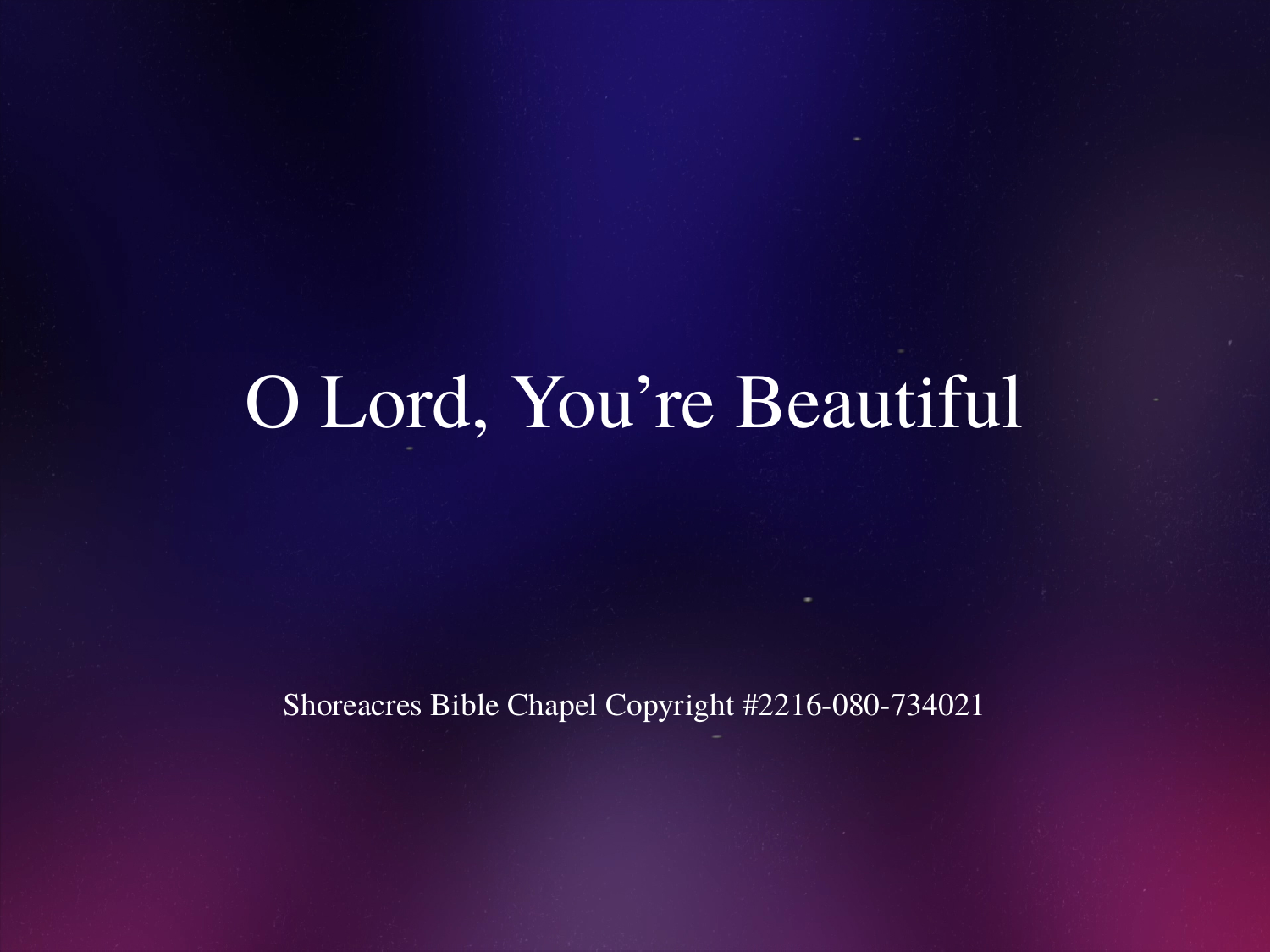

# O Lord, You’re Beautiful
Shoreacres Bible Chapel Copyright #2216-080-734021